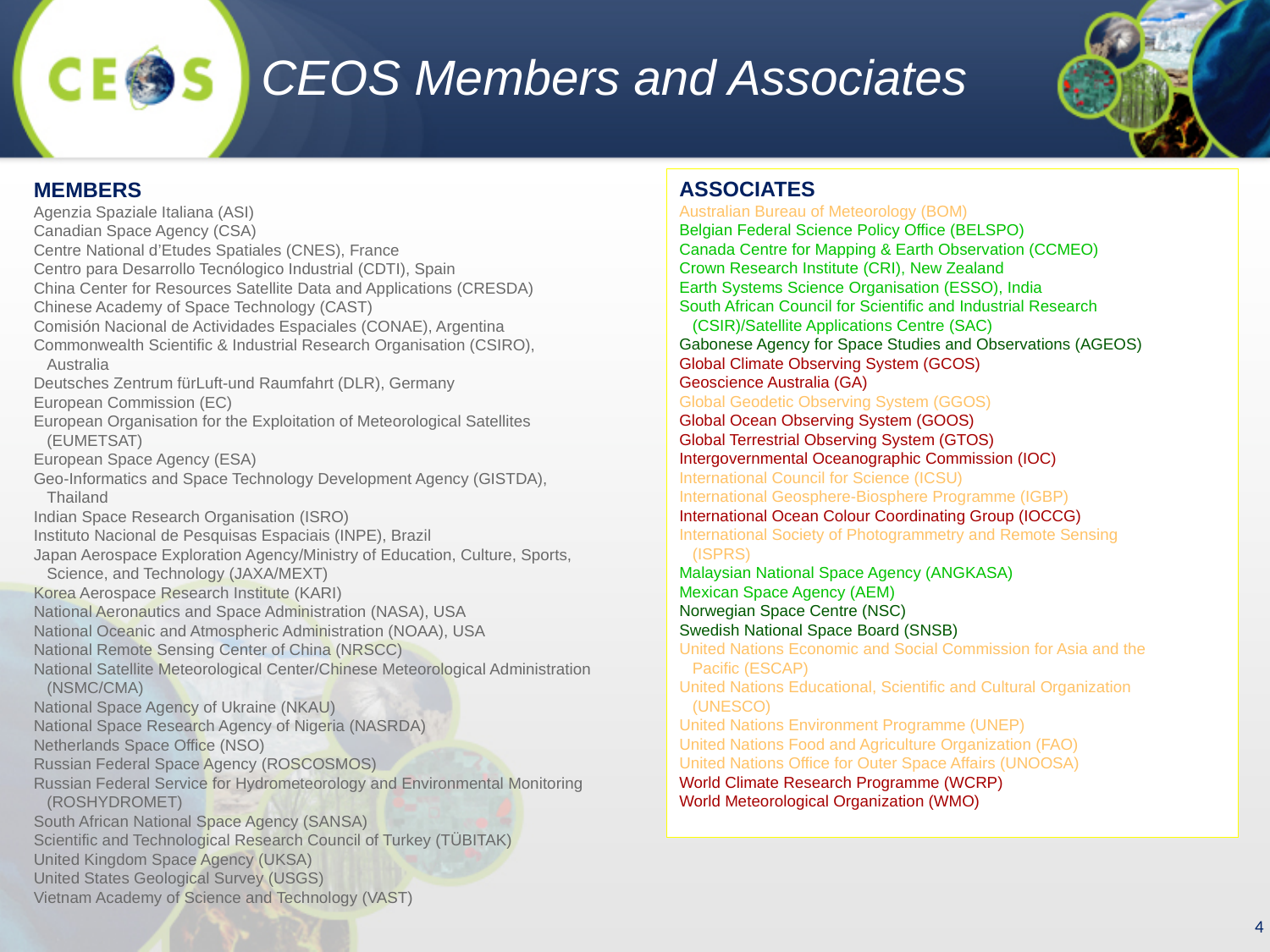

CEOS Members and Associates
ASSOCIATES
Australian Bureau of Meteorology (BOM)
Belgian Federal Science Policy Office (BELSPO)
Canada Centre for Mapping & Earth Observation (CCMEO)
Crown Research Institute (CRI), New Zealand
Earth Systems Science Organisation (ESSO), India
South African Council for Scientific and Industrial Research
   (CSIR)/Satellite Applications Centre (SAC)
Gabonese Agency for Space Studies and Observations (AGEOS)
Global Climate Observing System (GCOS)
Geoscience Australia (GA)
Global Geodetic Observing System (GGOS)
Global Ocean Observing System (GOOS)
Global Terrestrial Observing System (GTOS)
Intergovernmental Oceanographic Commission (IOC)
International Council for Science (ICSU)
International Geosphere-Biosphere Programme (IGBP)
International Ocean Colour Coordinating Group (IOCCG)
International Society of Photogrammetry and Remote Sensing
   (ISPRS)
Malaysian National Space Agency (ANGKASA)
Mexican Space Agency (AEM)
Norwegian Space Centre (NSC)
Swedish National Space Board (SNSB)
United Nations Economic and Social Commission for Asia and the
   Pacific (ESCAP)
United Nations Educational, Scientific and Cultural Organization
   (UNESCO)
United Nations Environment Programme (UNEP)
United Nations Food and Agriculture Organization (FAO)
United Nations Office for Outer Space Affairs (UNOOSA)
World Climate Research Programme (WCRP)
World Meteorological Organization (WMO)

ASSOCIATES
Australian Bureau of Meteorology (BOM)
Belgian Federal Science Policy Office (BELSPO)
Canada Centre for Mapping & Earth Observation (CCMEO)
Crown Research Institute (CRI), New Zealand
Earth Systems Science Organisation (ESSO), India
South African Council for Scientific and Industrial Research
   (CSIR)/Satellite Applications Centre (SAC)
Gabonese Agency for Space Studies and Observations (AGEOS)
Global Climate Observing System (GCOS)
Geoscience Australia (GA)
Global Geodetic Observing System (GGOS)
Global Ocean Observing System (GOOS)
Global Terrestrial Observing System (GTOS)
Intergovernmental Oceanographic Commission (IOC)
International Council for Science (ICSU)
International Geosphere-Biosphere Programme (IGBP)
International Ocean Colour Coordinating Group (IOCCG)
International Society of Photogrammetry and Remote Sensing
   (ISPRS)
Malaysian National Space Agency (ANGKASA)
Mexican Space Agency (AEM)
Norwegian Space Centre (NSC)
Swedish National Space Board (SNSB)
United Nations Economic and Social Commission for Asia and the
   Pacific (ESCAP)
United Nations Educational, Scientific and Cultural Organization
   (UNESCO)
United Nations Environment Programme (UNEP)
United Nations Food and Agriculture Organization (FAO)
United Nations Office for Outer Space Affairs (UNOOSA)
World Climate Research Programme (WCRP)
World Meteorological Organization (WMO)

MEMBERS
Agenzia Spaziale Italiana (ASI)
Canadian Space Agency (CSA)
Centre National d’Etudes Spatiales (CNES), France
Centro para Desarrollo Tecnólogico Industrial (CDTI), Spain
China Center for Resources Satellite Data and Applications (CRESDA)
Chinese Academy of Space Technology (CAST)
Comisión Nacional de Actividades Espaciales (CONAE), Argentina
Commonwealth Scientific & Industrial Research Organisation (CSIRO),
   Australia
Deutsches Zentrum fürLuft-und Raumfahrt (DLR), Germany
European Commission (EC)
European Organisation for the Exploitation of Meteorological Satellites
   (EUMETSAT)
European Space Agency (ESA)
Geo-Informatics and Space Technology Development Agency (GISTDA),
   Thailand
Indian Space Research Organisation (ISRO)
Instituto Nacional de Pesquisas Espaciais (INPE), Brazil
Japan Aerospace Exploration Agency/Ministry of Education, Culture, Sports,
   Science, and Technology (JAXA/MEXT)
Korea Aerospace Research Institute (KARI)
National Aeronautics and Space Administration (NASA), USA
National Oceanic and Atmospheric Administration (NOAA), USA
National Remote Sensing Center of China (NRSCC)
National Satellite Meteorological Center/Chinese Meteorological Administration
   (NSMC/CMA)
National Space Agency of Ukraine (NKAU)
National Space Research Agency of Nigeria (NASRDA)
Netherlands Space Office (NSO)
Russian Federal Space Agency (ROSCOSMOS)
Russian Federal Service for Hydrometeorology and Environmental Monitoring
   (ROSHYDROMET)
South African National Space Agency (SANSA)
Scientific and Technological Research Council of Turkey (TÜBITAK)
United Kingdom Space Agency (UKSA)
United States Geological Survey (USGS)
Vietnam Academy of Science and Technology (VAST)
4